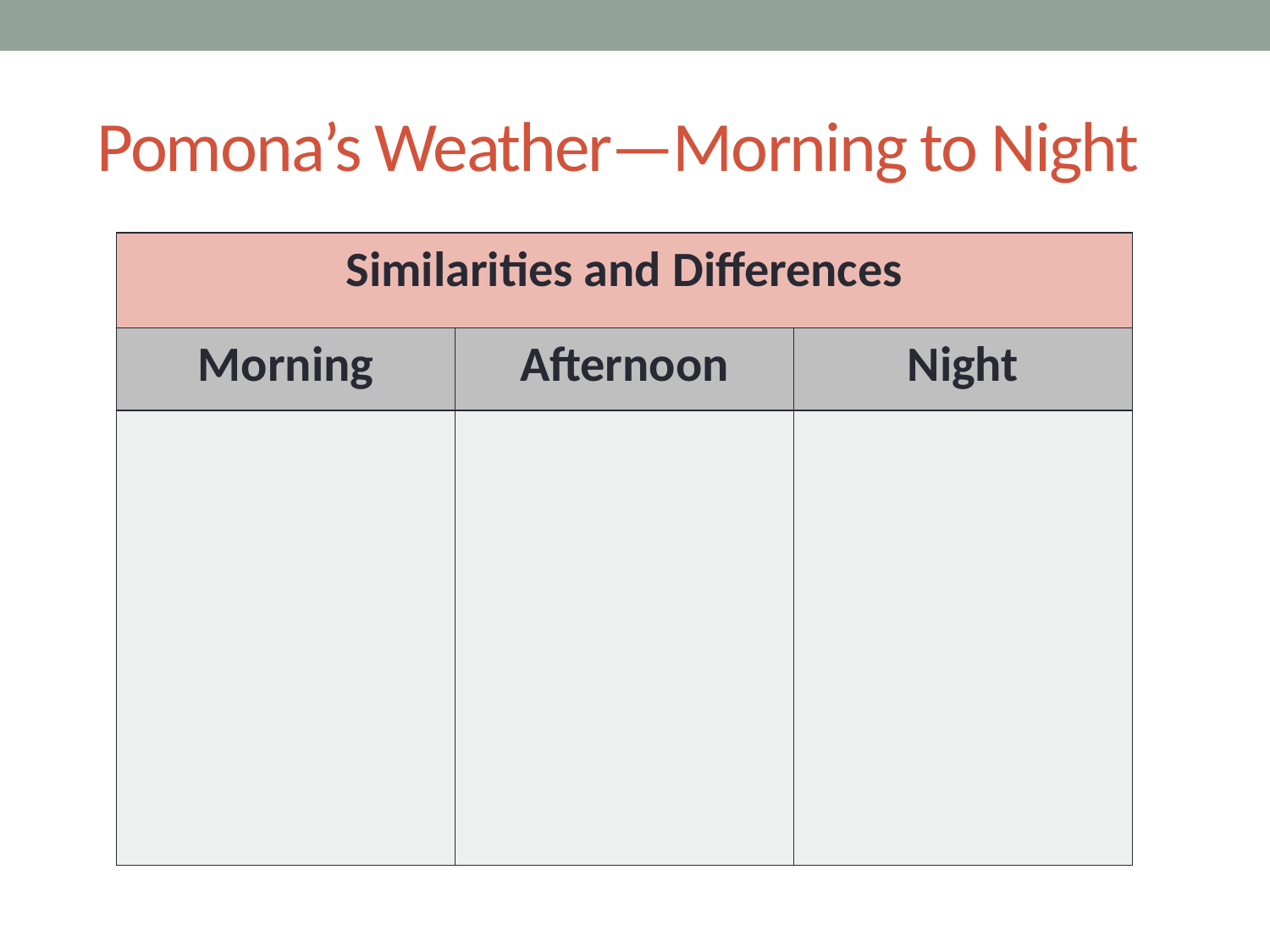

# Pomona’s Weather—Morning to Night

| Similarities and Differences |  |  |
| --- | --- | --- |
| Morning | Afternoon | Night |
|  |  |  |